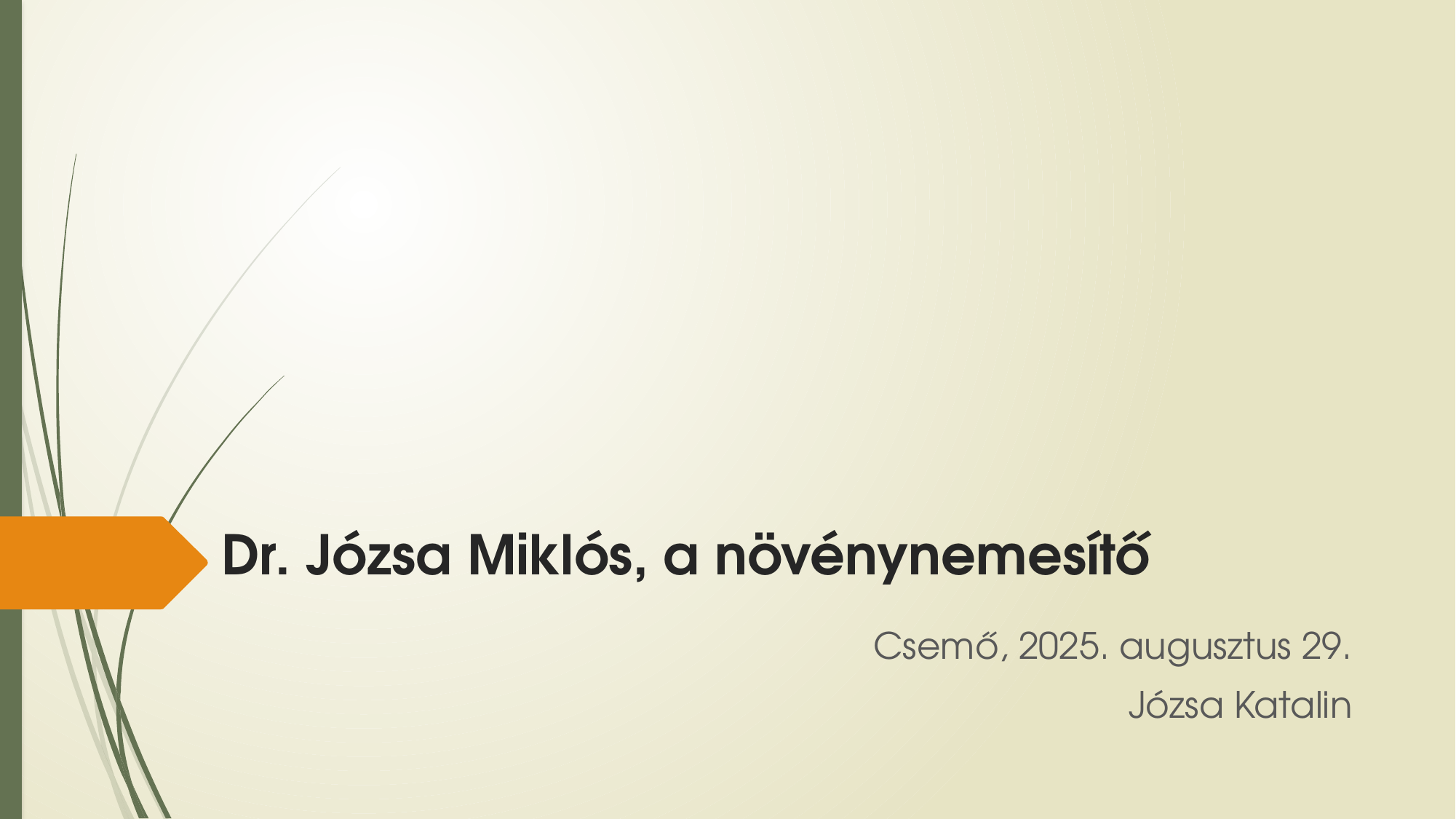

# Dr. Józsa Miklós, a növénynemesítő
Csemő, 2025. augusztus 29.
Józsa Katalin